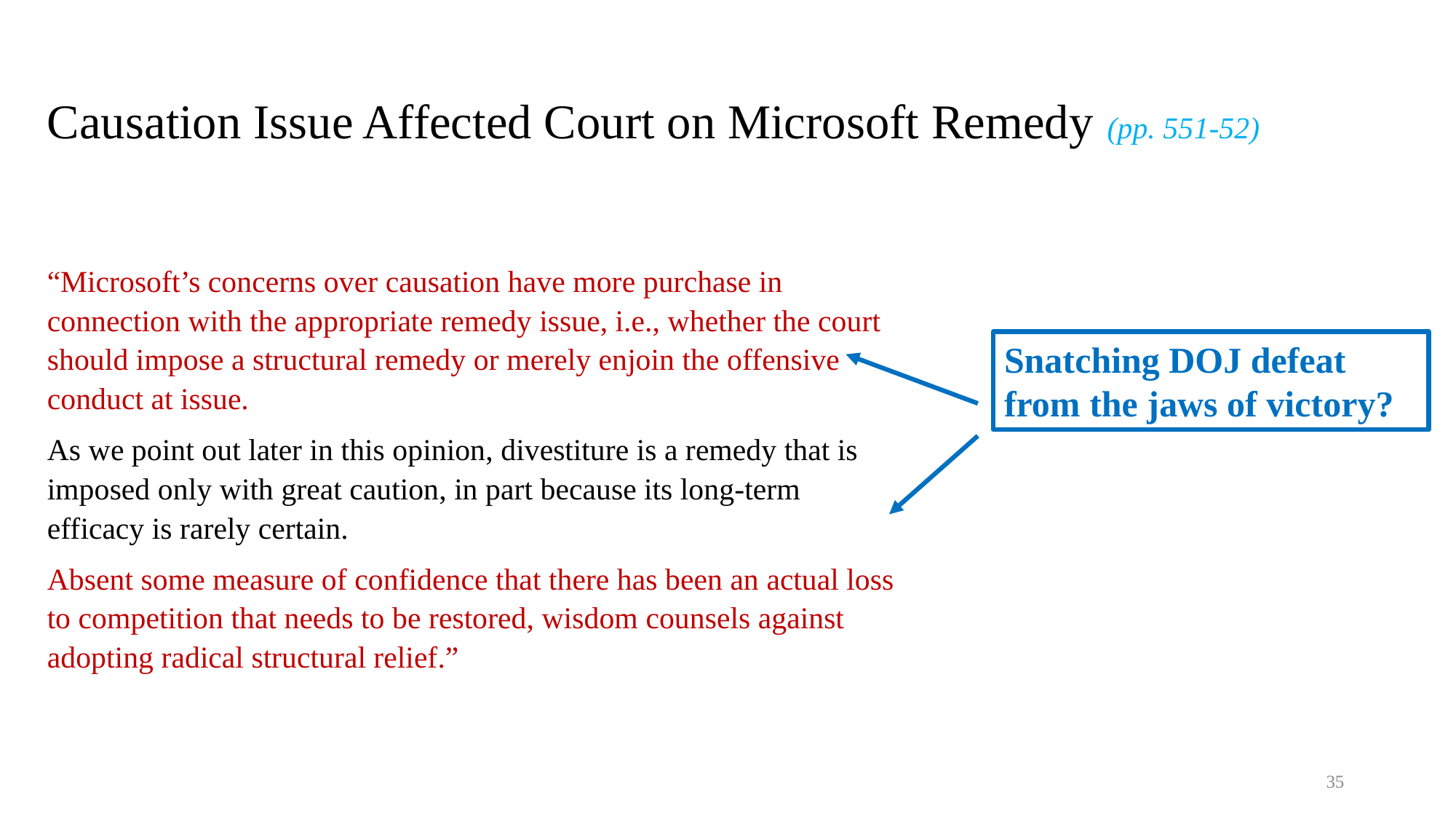

# Causation Issue Affected Court on Microsoft Remedy (pp. 551-52)

“Microsoft’s concerns over causation have more purchase in connection with the appropriate remedy issue, i.e., whether the court should impose a structural remedy or merely enjoin the offensive conduct at issue.
As we point out later in this opinion, divestiture is a remedy that is imposed only with great caution, in part because its long-term efficacy is rarely certain.
Absent some measure of confidence that there has been an actual loss to competition that needs to be restored, wisdom counsels against adopting radical structural relief.”

Snatching DOJ defeat
from the jaws of victory?
35